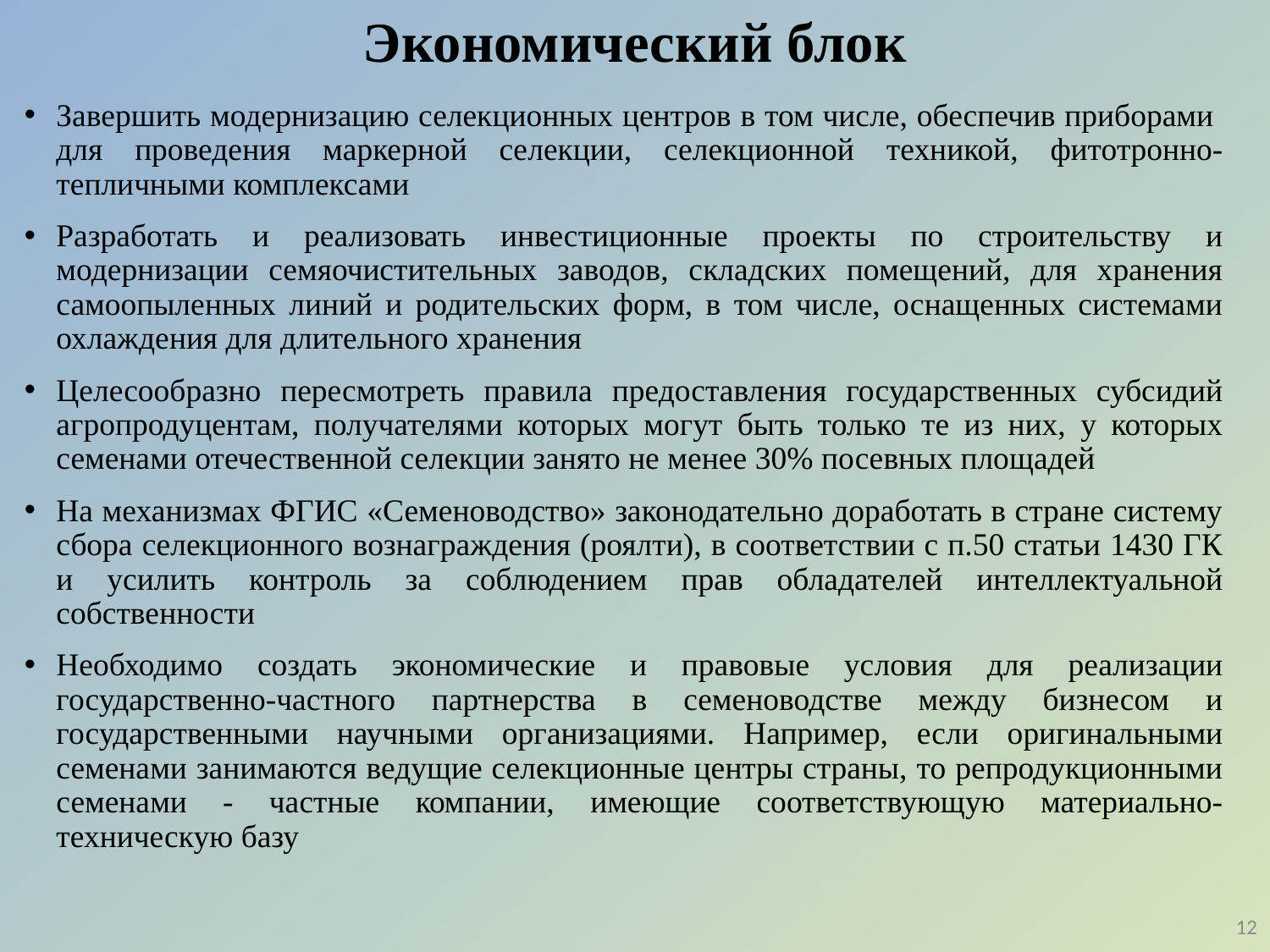

# Экономический блок
Завершить модернизацию селекционных центров в том числе, обеспечив приборами  для проведения маркерной селекции, селекционной техникой, фитотронно-тепличными комплексами
Разработать и реализовать инвестиционные проекты по строительству и модернизации семяочистительных заводов, складских помещений, для хранения самоопыленных линий и родительских форм, в том числе, оснащенных системами охлаждения для длительного хранения
Целесообразно пересмотреть правила предоставления государственных субсидий агропродуцентам, получателями которых могут быть только те из них, у которых семенами отечественной селекции занято не менее 30% посевных площадей
На механизмах ФГИС «Семеноводство» законодательно доработать в стране систему сбора селекционного вознаграждения (роялти), в соответствии с п.50 статьи 1430 ГК и усилить контроль за соблюдением прав обладателей интеллектуальной собственности
Необходимо создать экономические и правовые условия для реализации государственно-частного партнерства в семеноводстве между бизнесом и государственными научными организациями. Например, если оригинальными семенами занимаются ведущие селекционные центры страны, то репродукционными семенами - частные компании, имеющие соответствующую материально-техническую базу

12